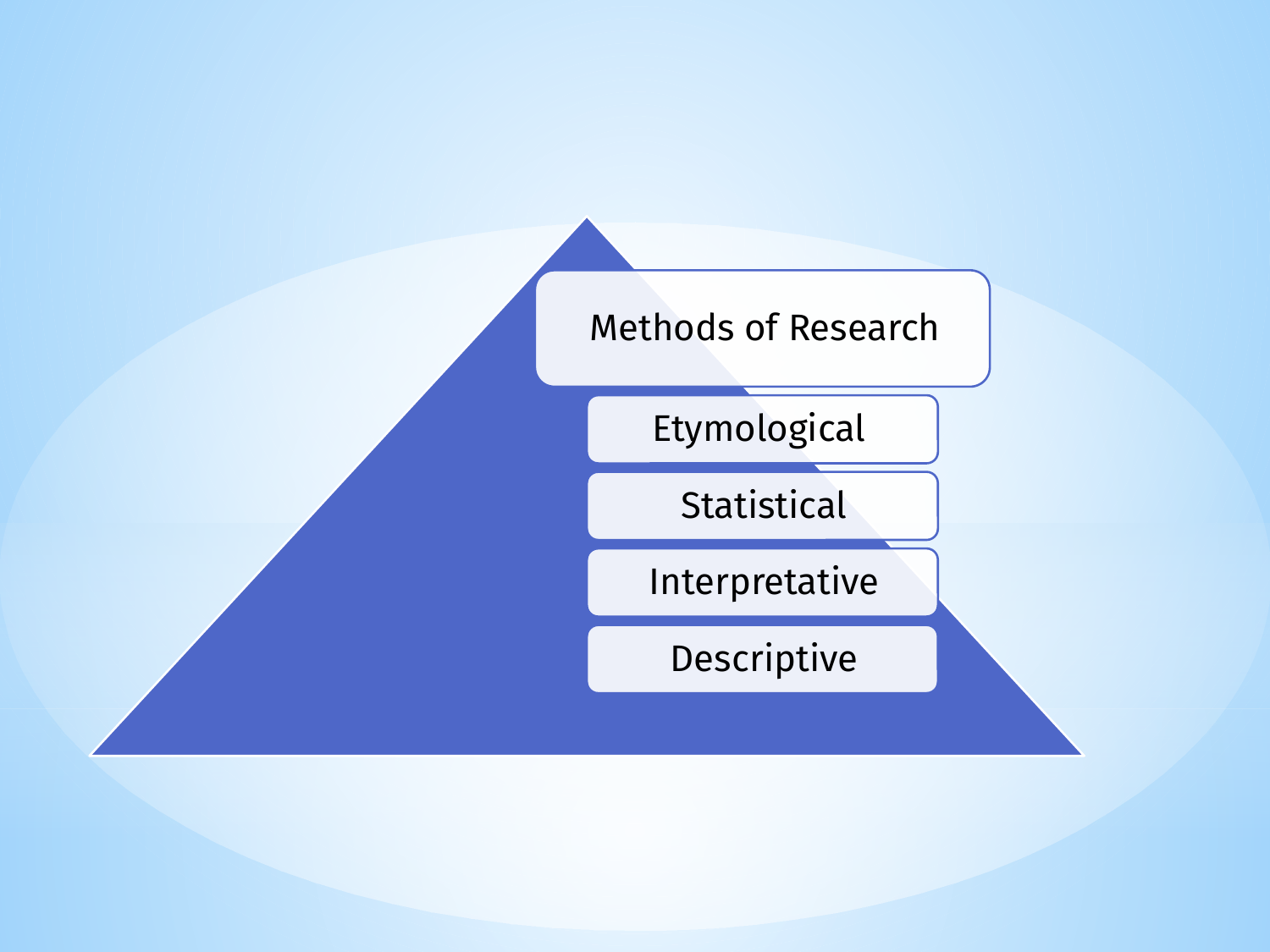

Methods of Research
Etymological
Statistical
Interpretative
Descriptive